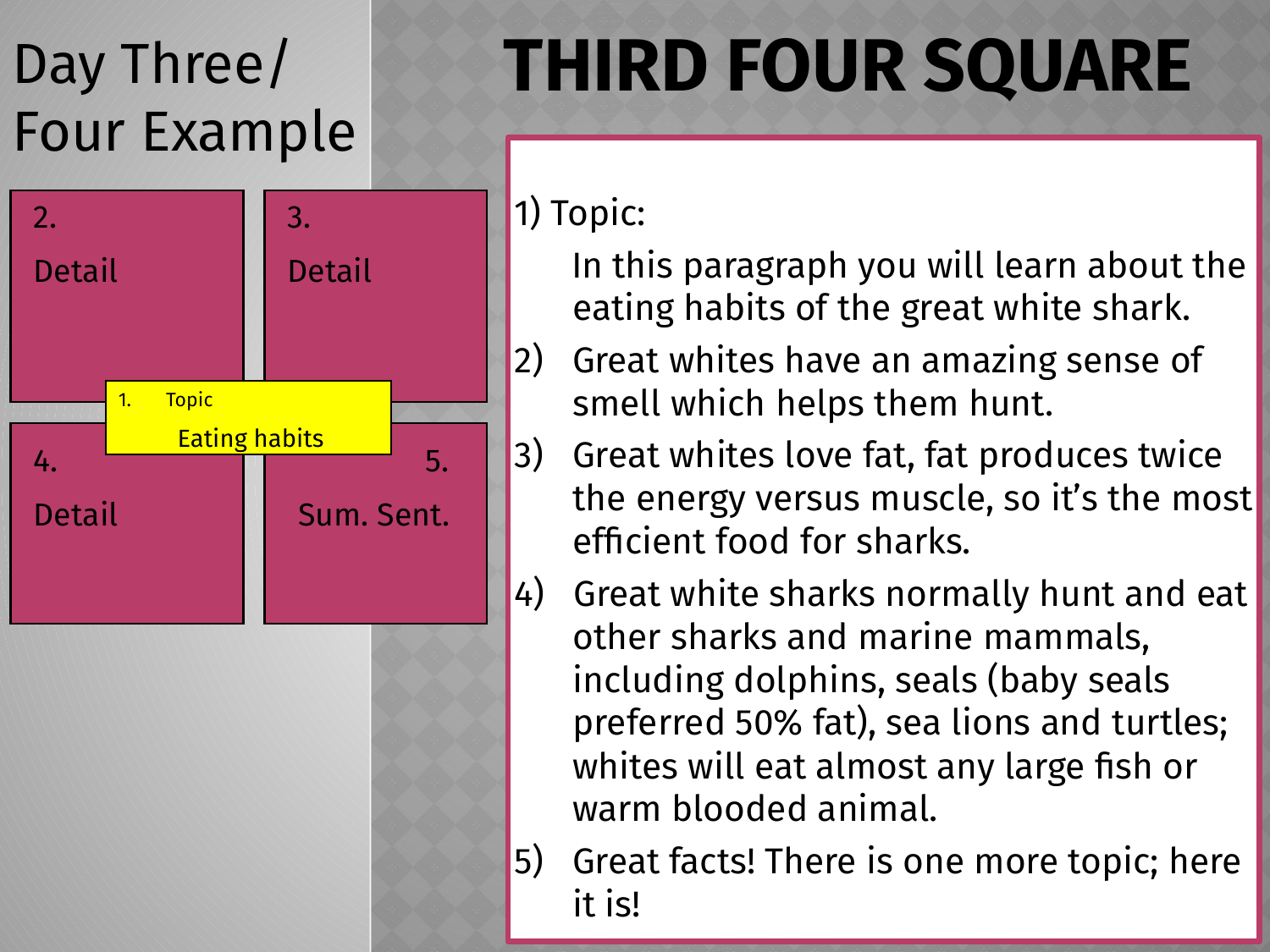

Day Three/ Four Example
# Third Four Square

1) Topic:
      In this paragraph you will learn about the eating habits of the great white shark.
2)   Great whites have an amazing sense of smell which helps them hunt.
3)   Great whites love fat, fat produces twice the energy versus muscle, so it’s the most efficient food for sharks.
4)   Great white sharks normally hunt and eat other sharks and marine mammals, including dolphins, seals (baby seals preferred 50% fat), sea lions and turtles; whites will eat almost any large fish or warm blooded animal.
5)   Great facts! There is one more topic; here it is!

2.
Detail

3.
Detail

Topic
Eating habits

4.
Detail
	5.
Sum. Sent.